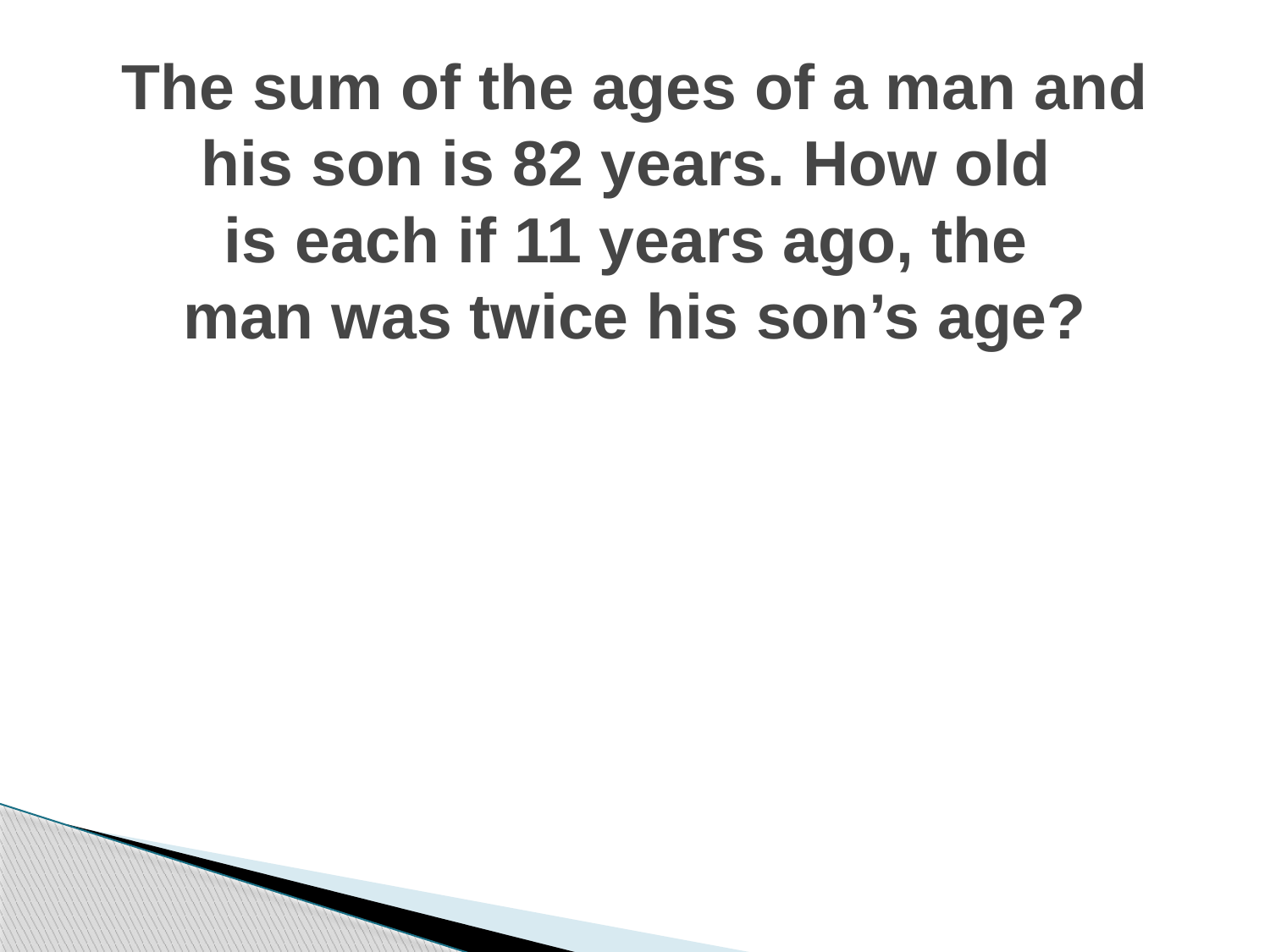

# The sum of the ages of a man and his son is 82 years. How old is each if 11 years ago, the man was twice his son’s age?